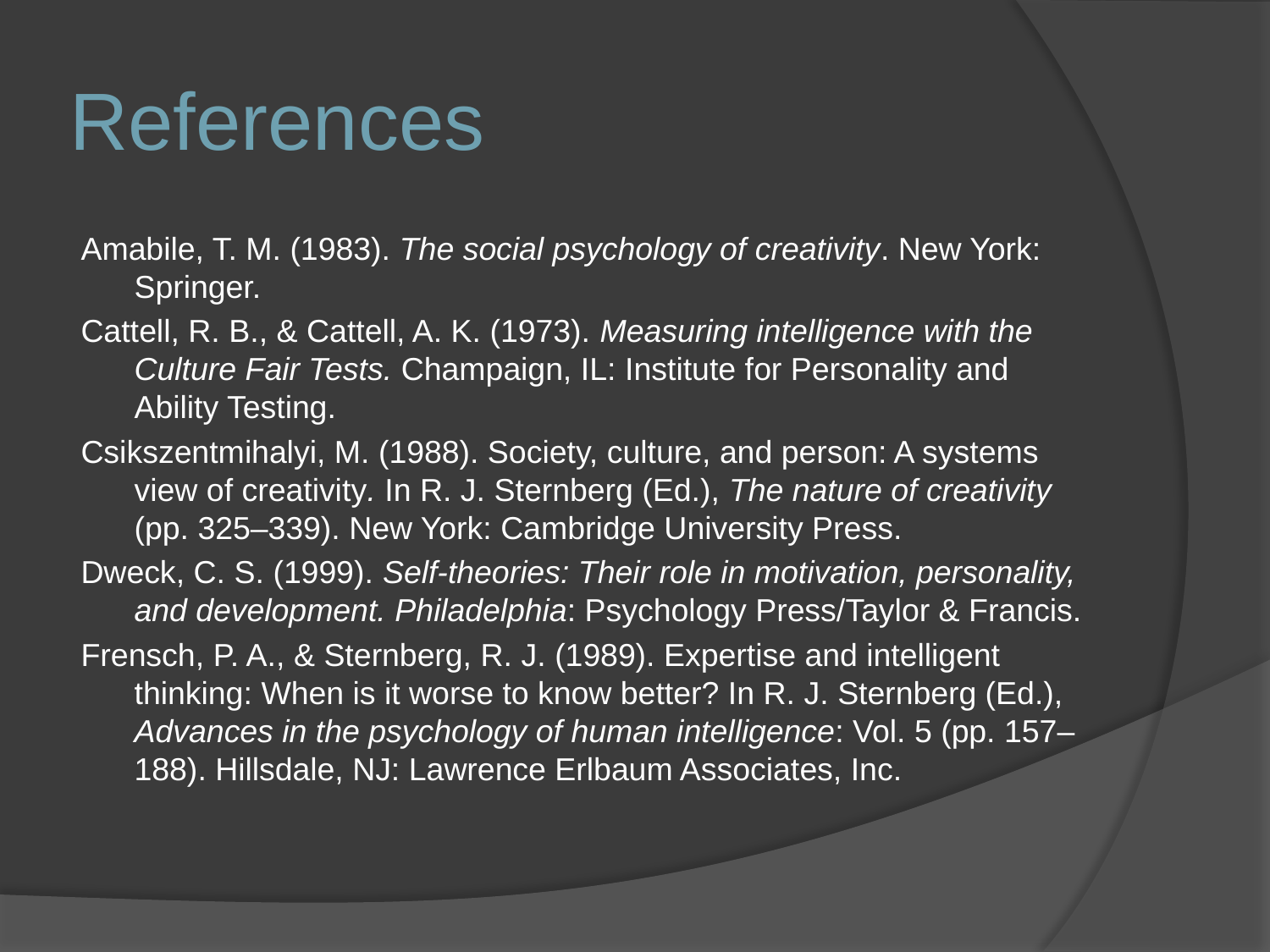

# References
Amabile, T. M. (1983). The social psychology of creativity. New York: Springer.
Cattell, R. B., & Cattell, A. K. (1973). Measuring intelligence with the Culture Fair Tests. Champaign, IL: Institute for Personality and Ability Testing.
Csikszentmihalyi, M. (1988). Society, culture, and person: A systems view of creativity. In R. J. Sternberg (Ed.), The nature of creativity (pp. 325–339). New York: Cambridge University Press.
Dweck, C. S. (1999). Self-theories: Their role in motivation, personality, and development. Philadelphia: Psychology Press/Taylor & Francis.
Frensch, P. A., & Sternberg, R. J. (1989). Expertise and intelligent thinking: When is it worse to know better? In R. J. Sternberg (Ed.), Advances in the psychology of human intelligence: Vol. 5 (pp. 157–188). Hillsdale, NJ: Lawrence Erlbaum Associates, Inc.